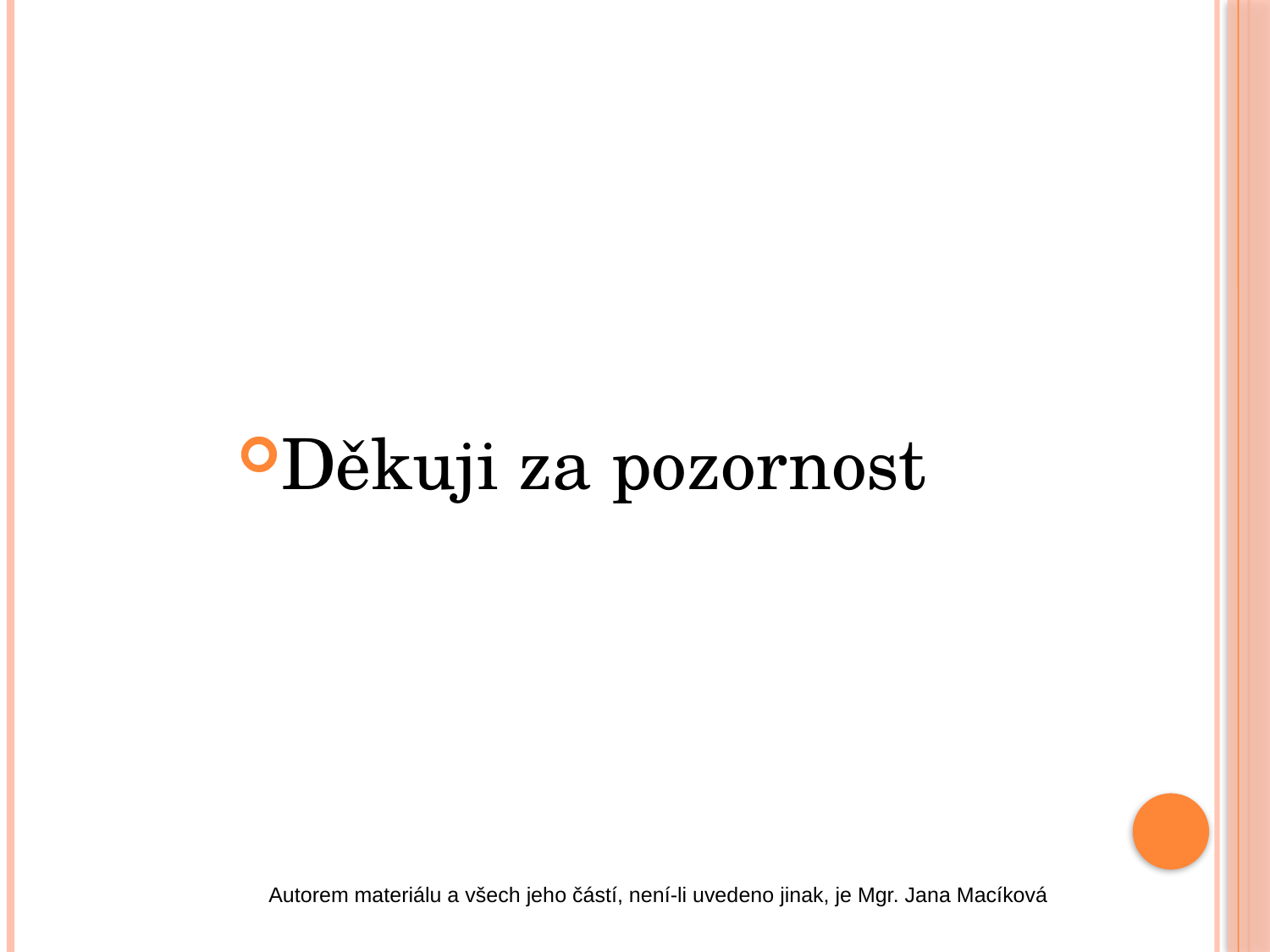

#

Děkuji za pozornost
Autorem materiálu a všech jeho částí, není-li uvedeno jinak, je Mgr. Jana Macíková